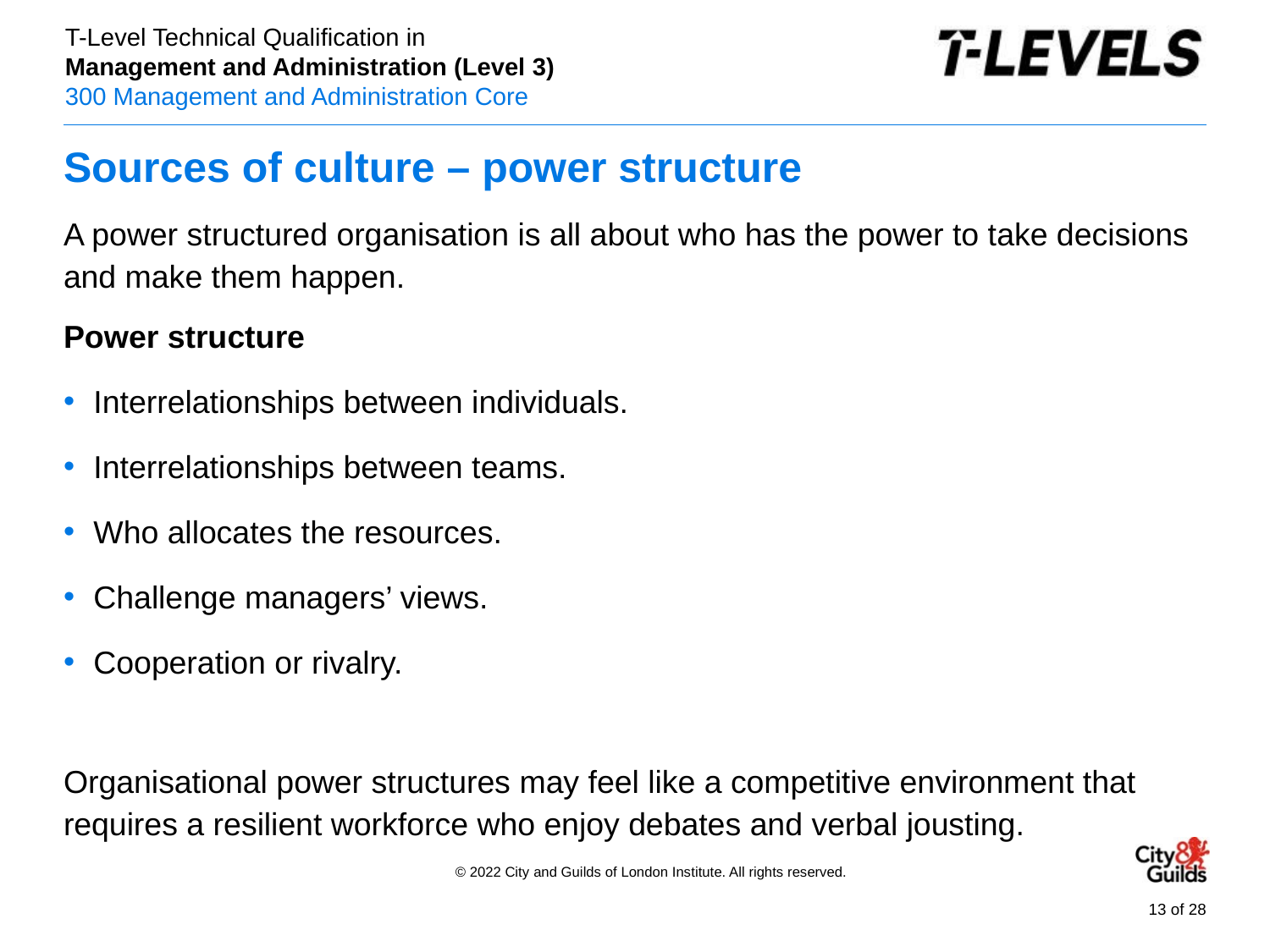

# Sources of culture – power structure
A power structured organisation is all about who has the power to take decisions and make them happen.
Power structure
Interrelationships between individuals.
Interrelationships between teams.
Who allocates the resources.
Challenge managers’ views.
Cooperation or rivalry.

Organisational power structures may feel like a competitive environment that requires a resilient workforce who enjoy debates and verbal jousting.